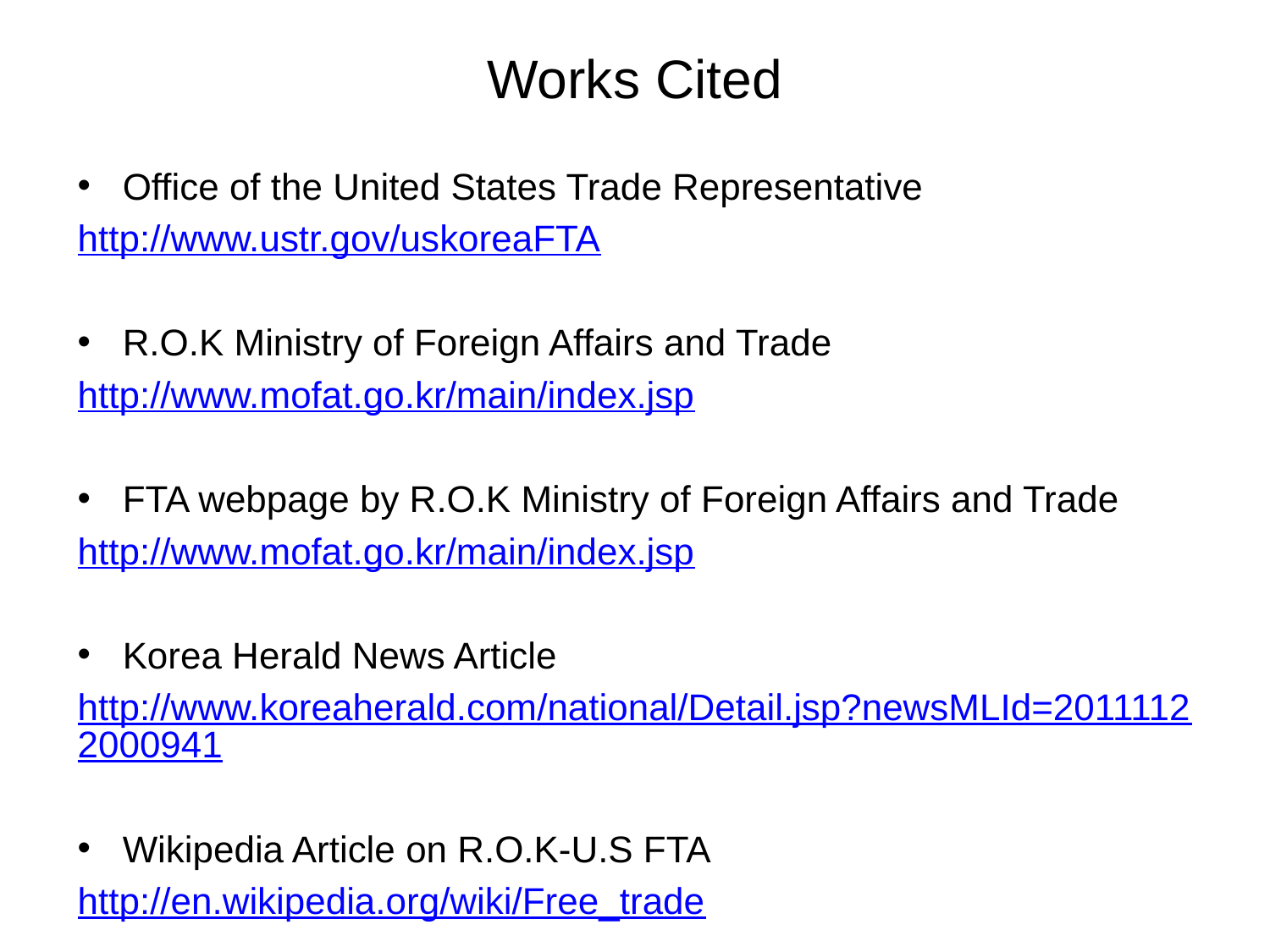

# Works Cited
Office of the United States Trade Representative
http://www.ustr.gov/uskoreaFTA

R.O.K Ministry of Foreign Affairs and Trade
http://www.mofat.go.kr/main/index.jsp

FTA webpage by R.O.K Ministry of Foreign Affairs and Trade
http://www.mofat.go.kr/main/index.jsp

Korea Herald News Article
http://www.koreaherald.com/national/Detail.jsp?newsMLId=20111122000941

Wikipedia Article on R.O.K-U.S FTA
http://en.wikipedia.org/wiki/Free_trade